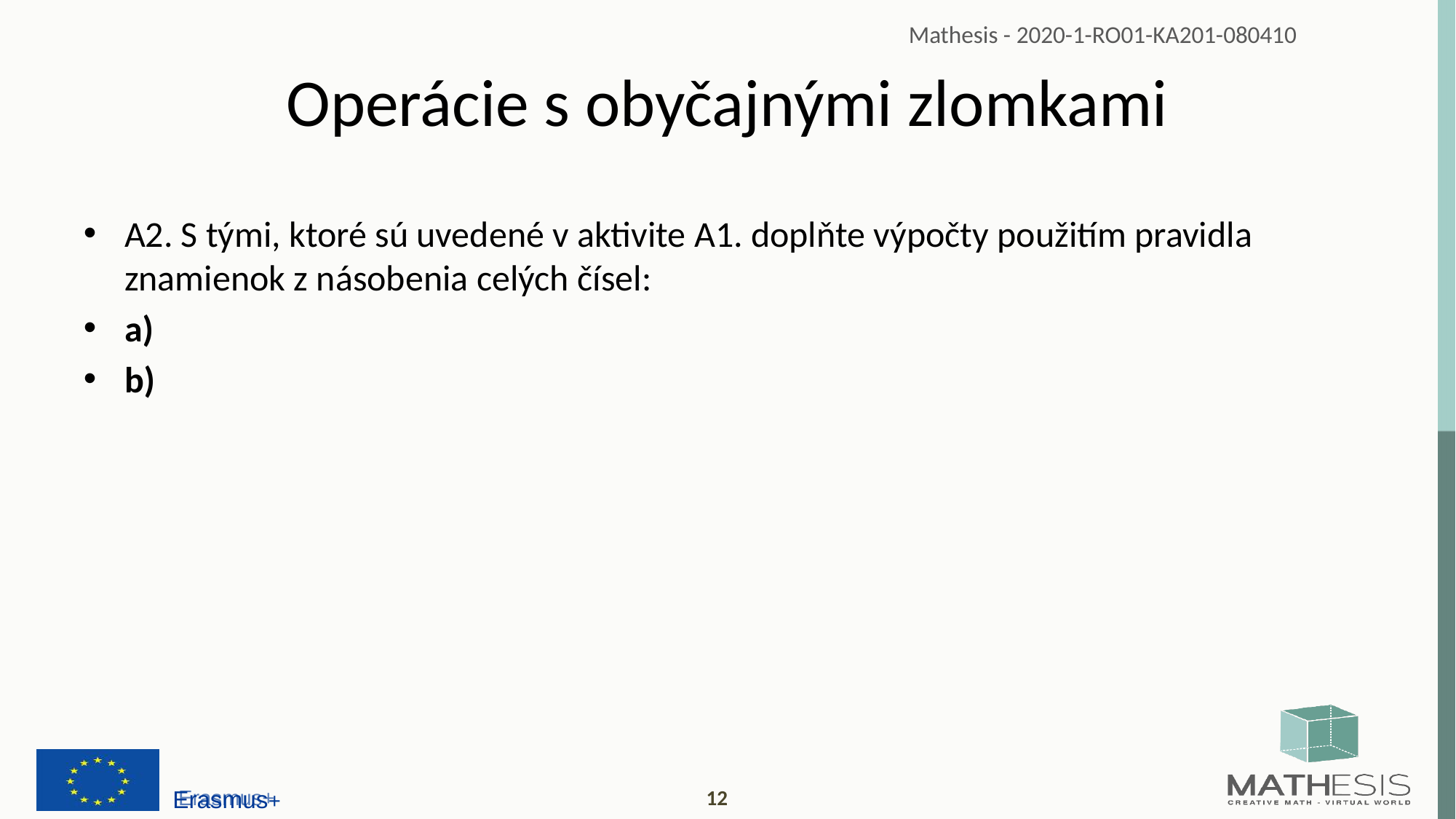

# Operácie s obyčajnými zlomkami
A2. S tými, ktoré sú uvedené v aktivite A1. doplňte výpočty použitím pravidla znamienok z násobenia celých čísel:
a)
b)